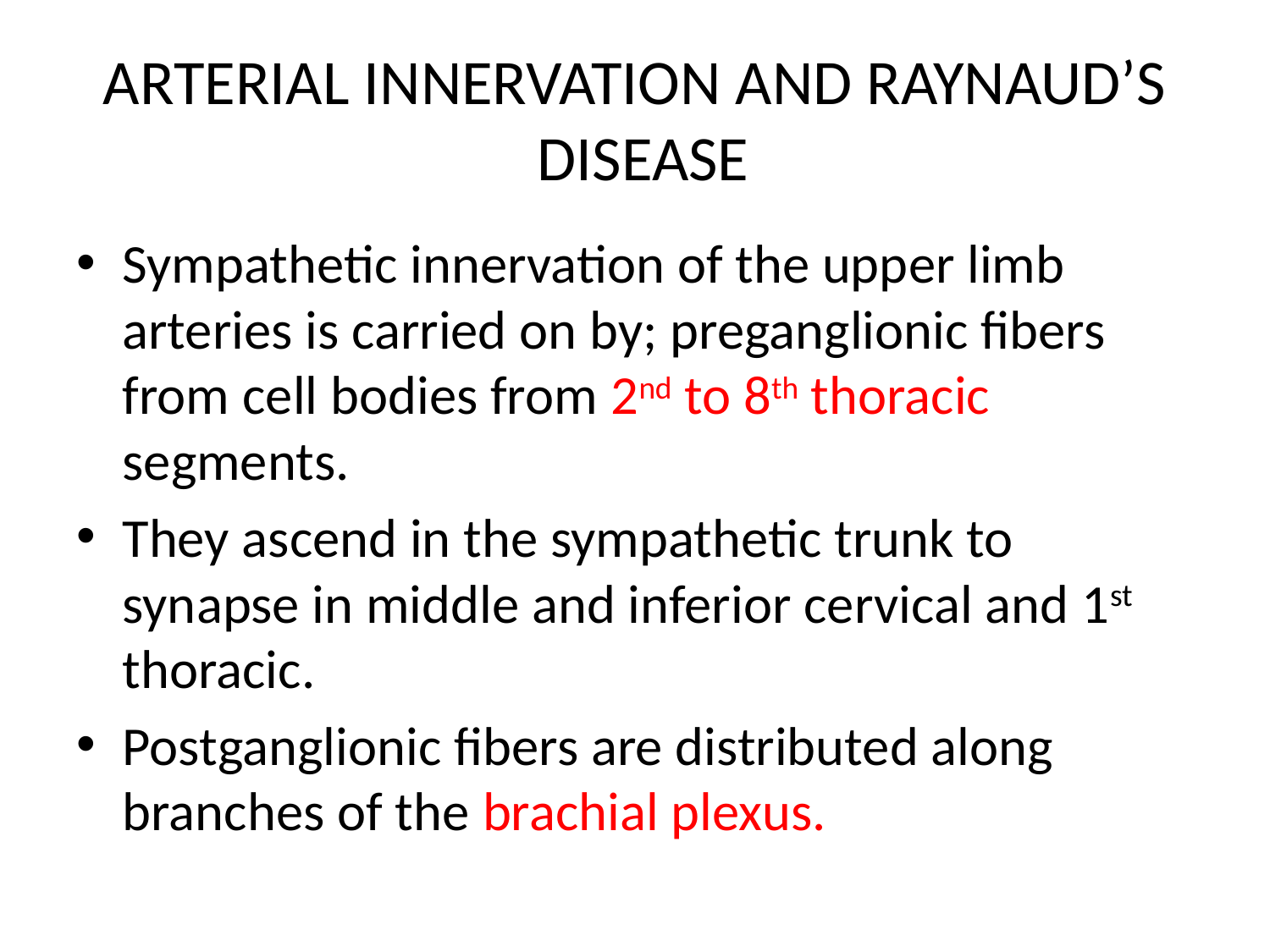

# ARTERIAL INNERVATION AND RAYNAUD’S DISEASE
Sympathetic innervation of the upper limb arteries is carried on by; preganglionic fibers from cell bodies from 2nd to 8th thoracic segments.
They ascend in the sympathetic trunk to synapse in middle and inferior cervical and 1st thoracic.
Postganglionic fibers are distributed along branches of the brachial plexus.